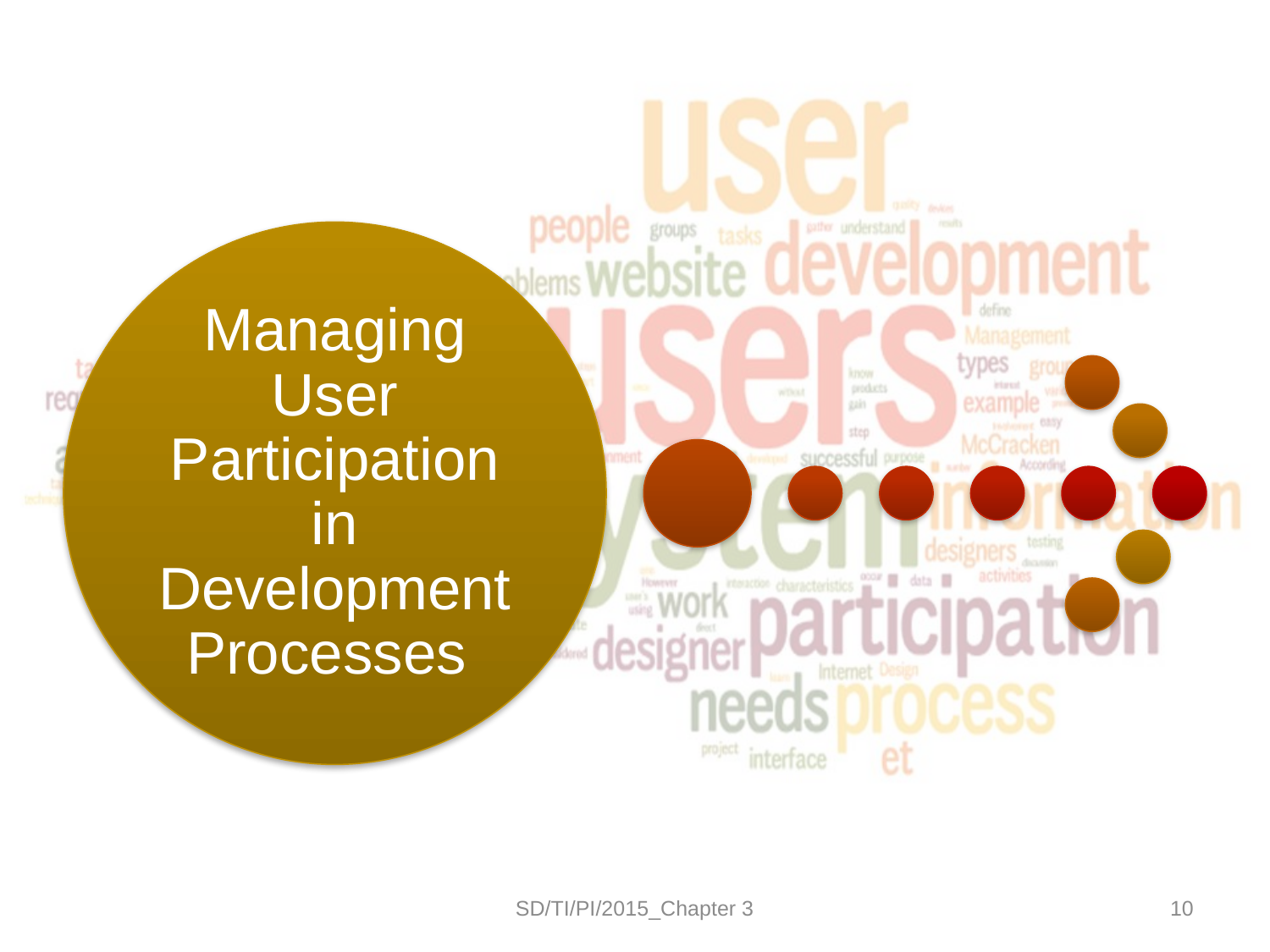

Managing User Participation in Development Processes
SD/TI/PI/2015_Chapter 3
10